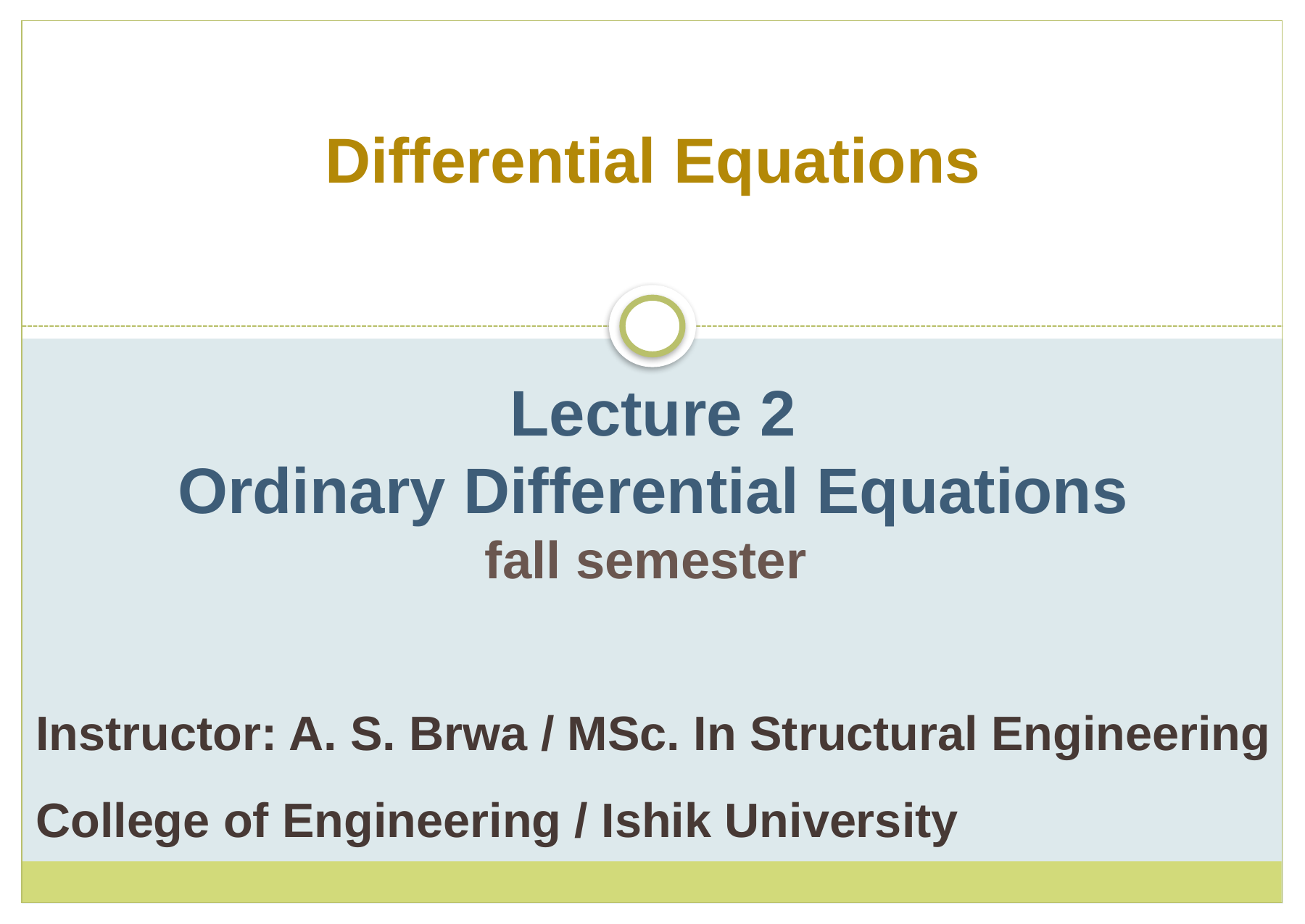

Differential Equations
# Lecture 2 Ordinary Differential Equations fall semester
Instructor: A. S. Brwa / MSc. In Structural Engineering
College of Engineering / Ishik University